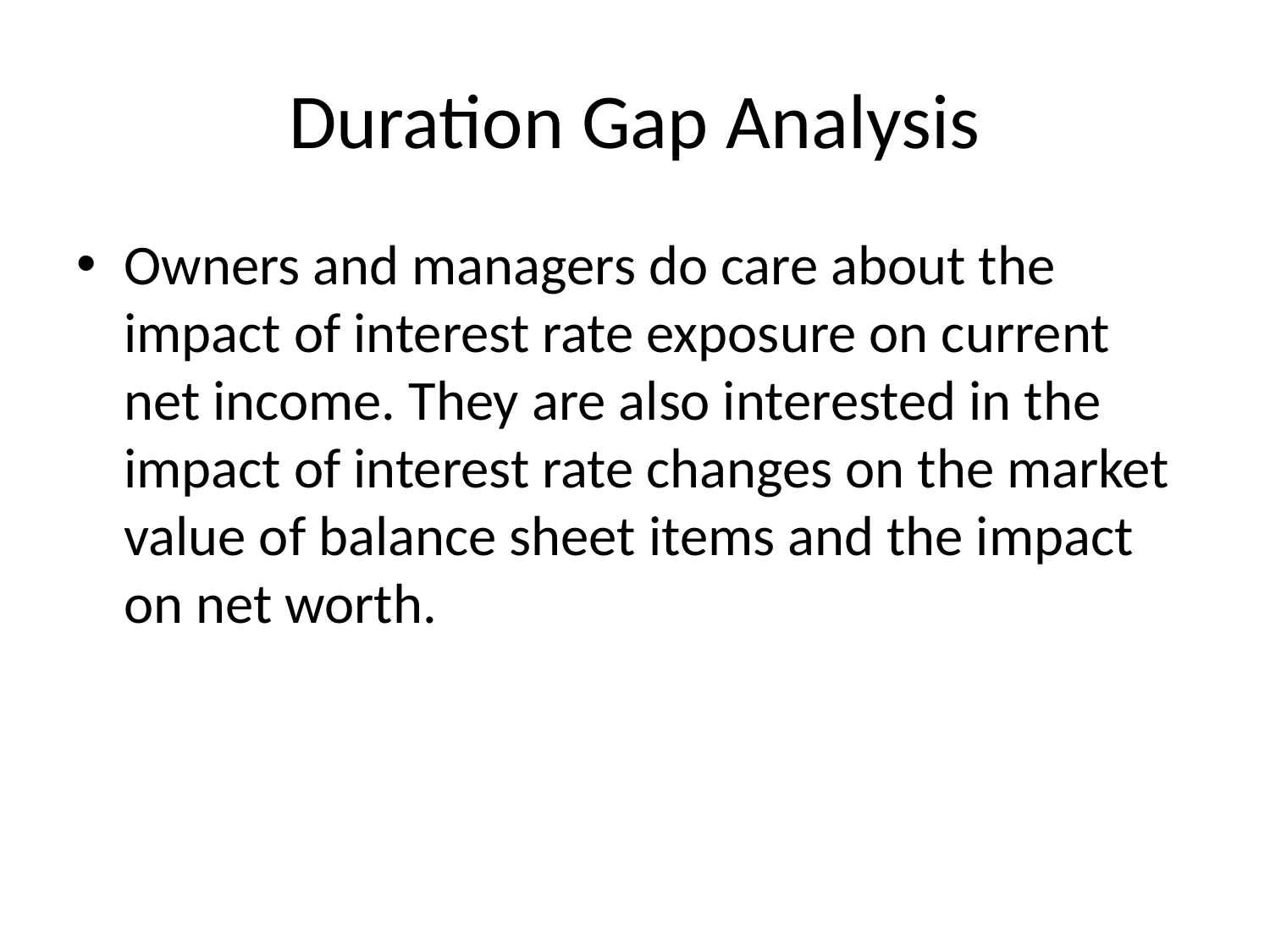

# Duration Gap Analysis
Owners and managers do care about the impact of interest rate exposure on current net income. They are also interested in the impact of interest rate changes on the market value of balance sheet items and the impact on net worth.